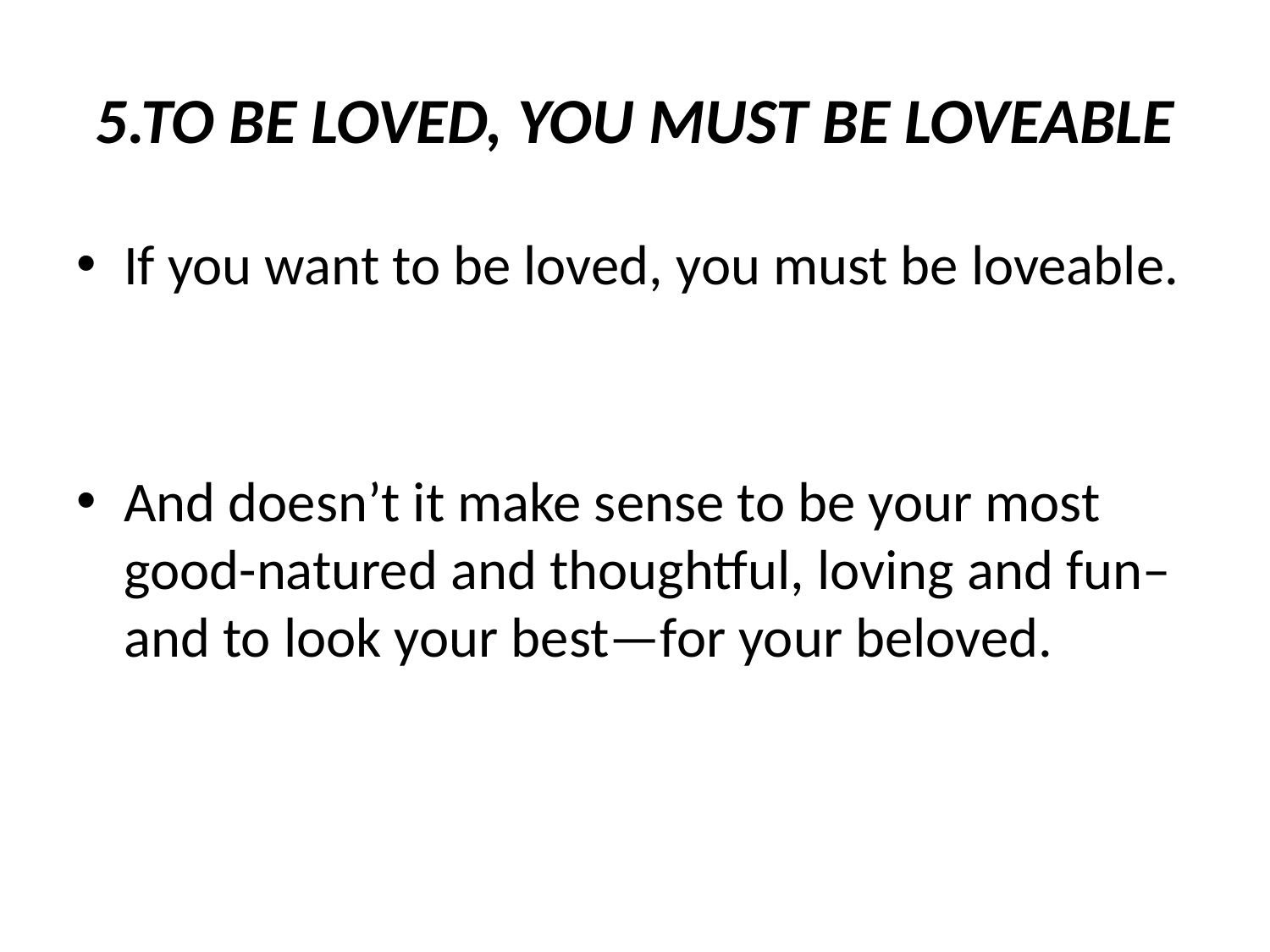

# 5.TO BE LOVED, YOU MUST BE LOVEABLE
If you want to be loved, you must be loveable.

And doesn’t it make sense to be your most good-natured and thoughtful, loving and fun– and to look your best—for your beloved.